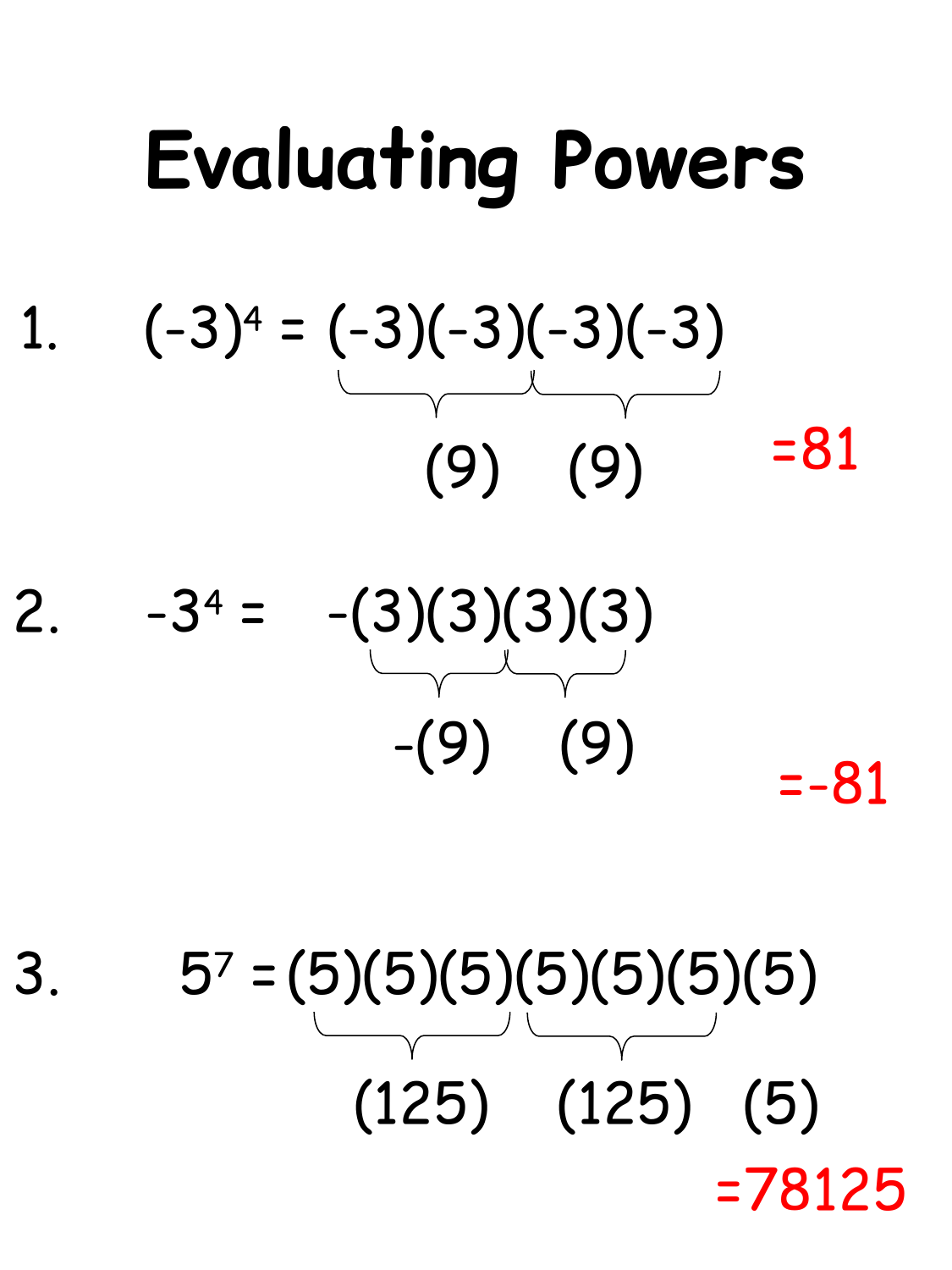

# Evaluating Powers
1.     (-3)4 =
(-3)(-3)(-3)(-3)

=81
(9)    (9)
-(3)(3)(3)(3)
2.     -34 =

-(9)    (9)
=-81
(5)(5)(5)(5)(5)(5)(5)
3.       57 =

(125)    (125)   (5)
=78125